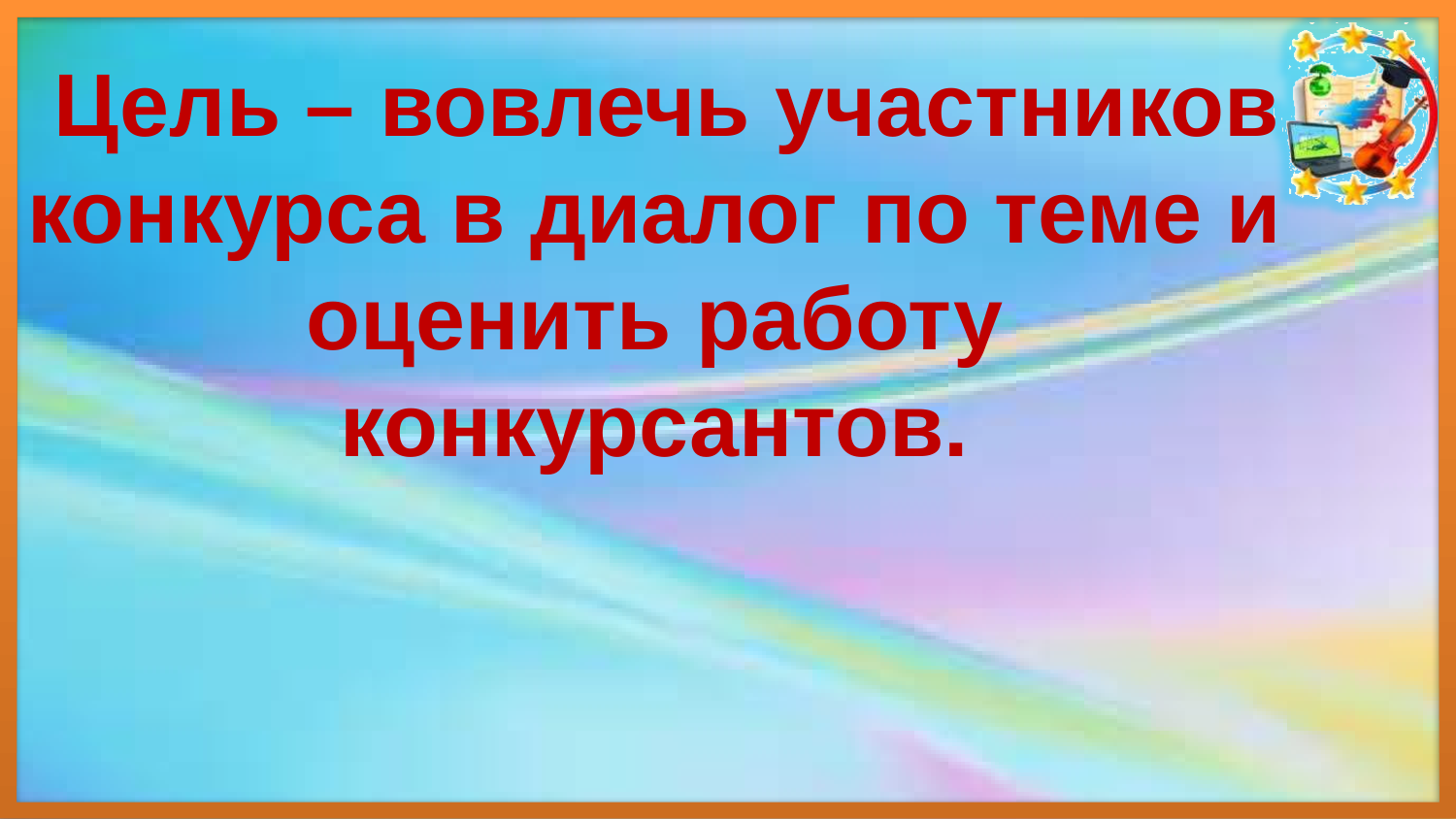

Цель – вовлечь участников конкурса в диалог по теме и оценить работу конкурсантов.